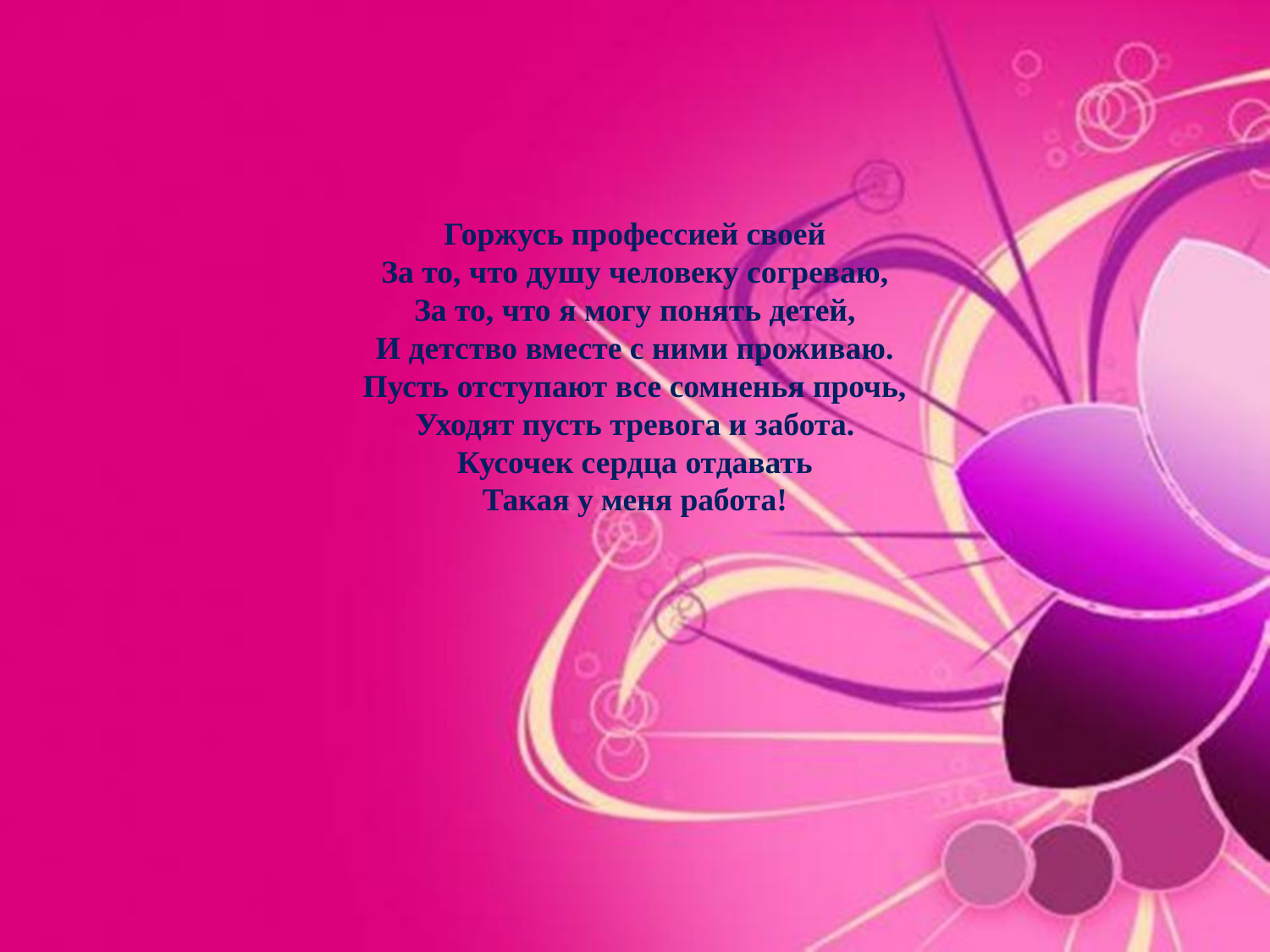

# Горжусь профессией своей За то, что душу человеку согреваю, За то, что я могу понять детей, И детство вместе с ними проживаю. Пусть отступают все сомненья прочь, Уходят пусть тревога и забота. Кусочек сердца отдавать Такая у меня работа!